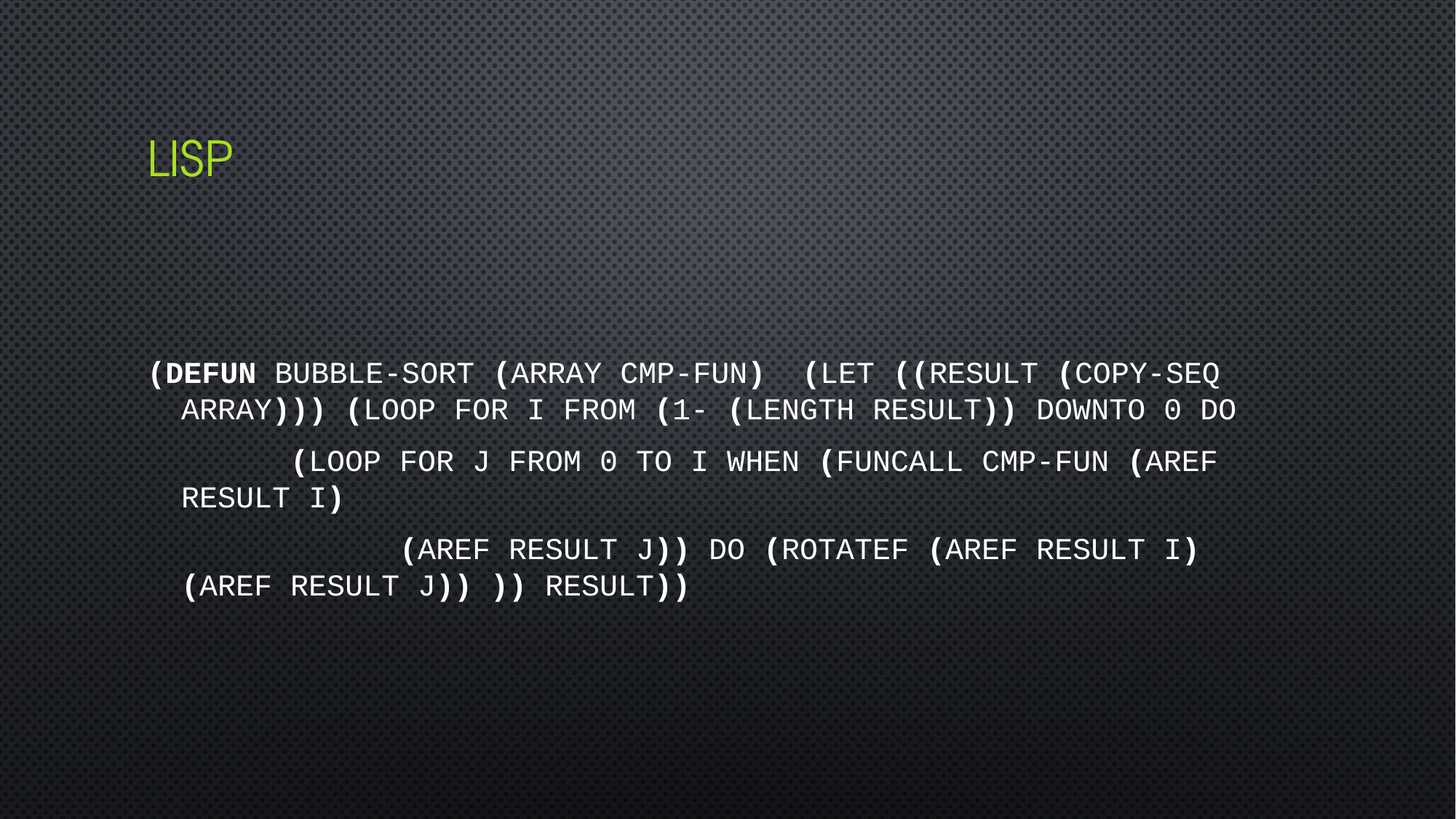

# lisp
(defun bubble-sort (array cmp-fun)  (let ((result (copy-seq array))) (loop for i from (1- (length result)) downto 0 do
		(loop for j from 0 to i when (funcall cmp-fun (aref result i)
			(aref result j)) do (rotatef (aref result i) (aref result j)) )) result))